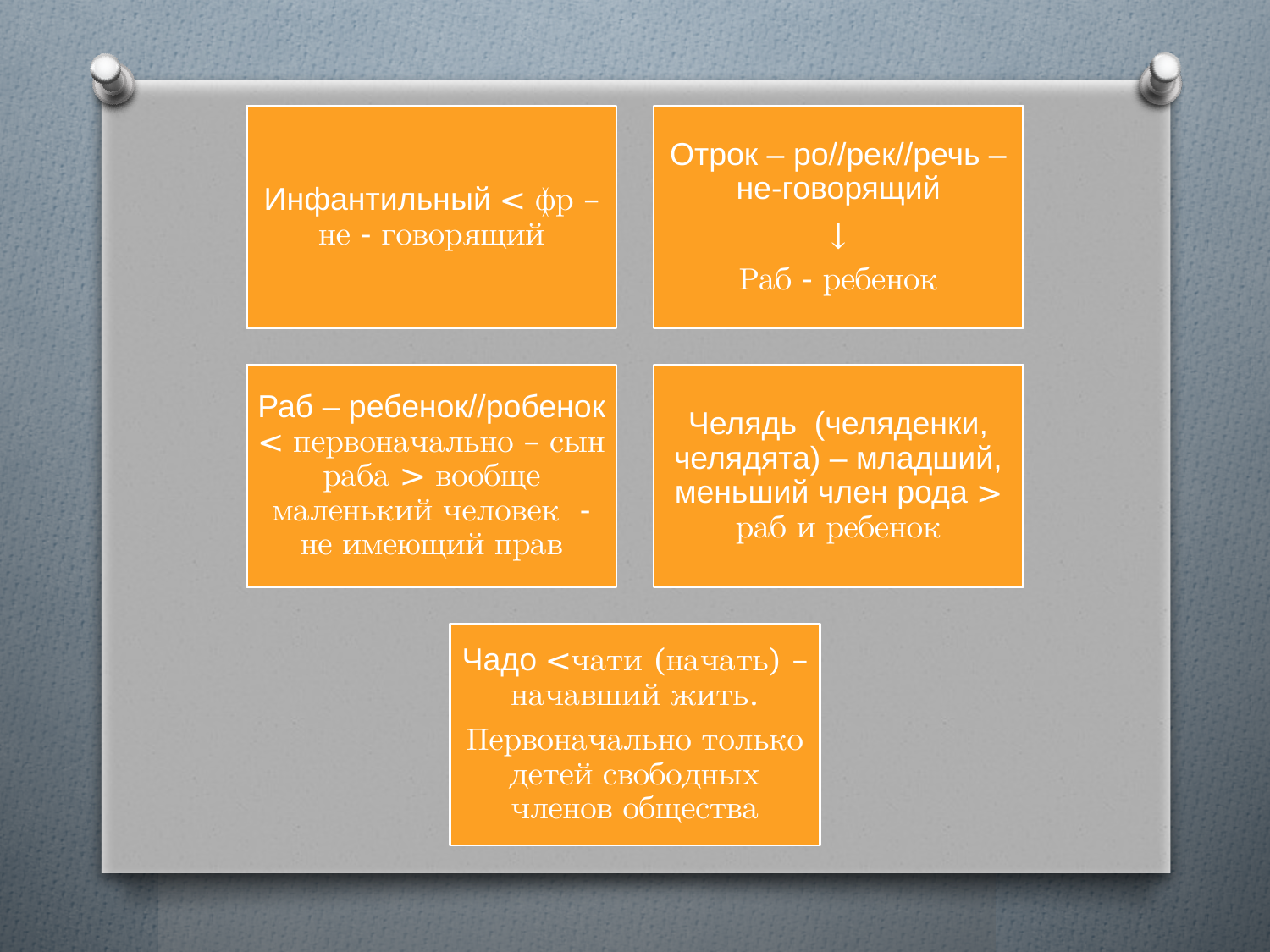

Инфантильный < фр – не - говорящий
Отрок – ро//рек//речь – не-говорящий
↓
Раб - ребенок
Раб – ребенок//робенок < первоначально – сын раба > вообще маленький человек  - не имеющий прав
Челядь  (челяденки, челядята) – младший, меньший член рода > раб и ребенок
Чадо <чати (начать) – начавший жить.
Первоначально только детей свободных членов общества